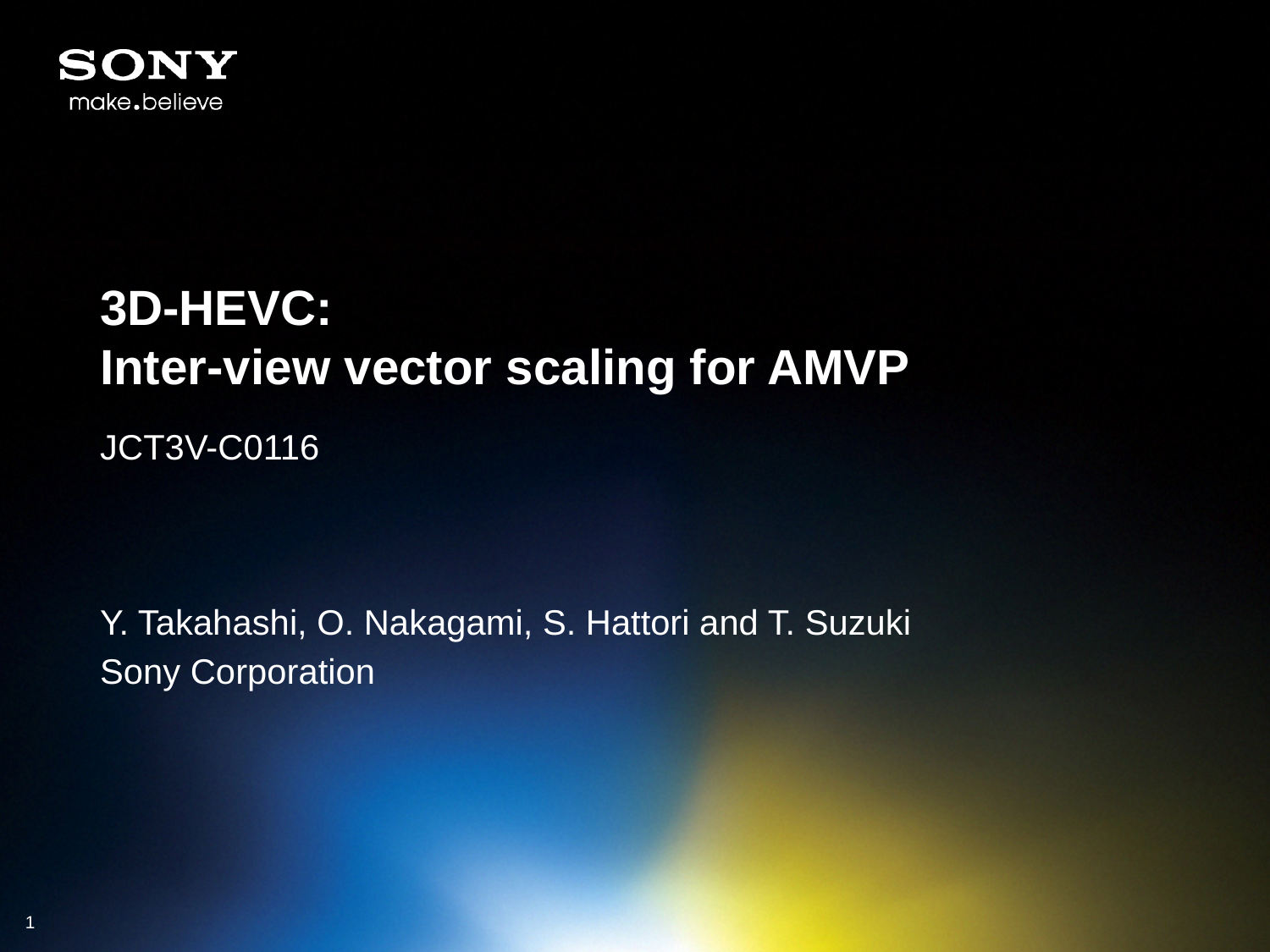

# 3D-HEVC: Inter-view vector scaling for AMVP
JCT3V-C0116
Y. Takahashi, O. Nakagami, S. Hattori and T. Suzuki
Sony Corporation

1